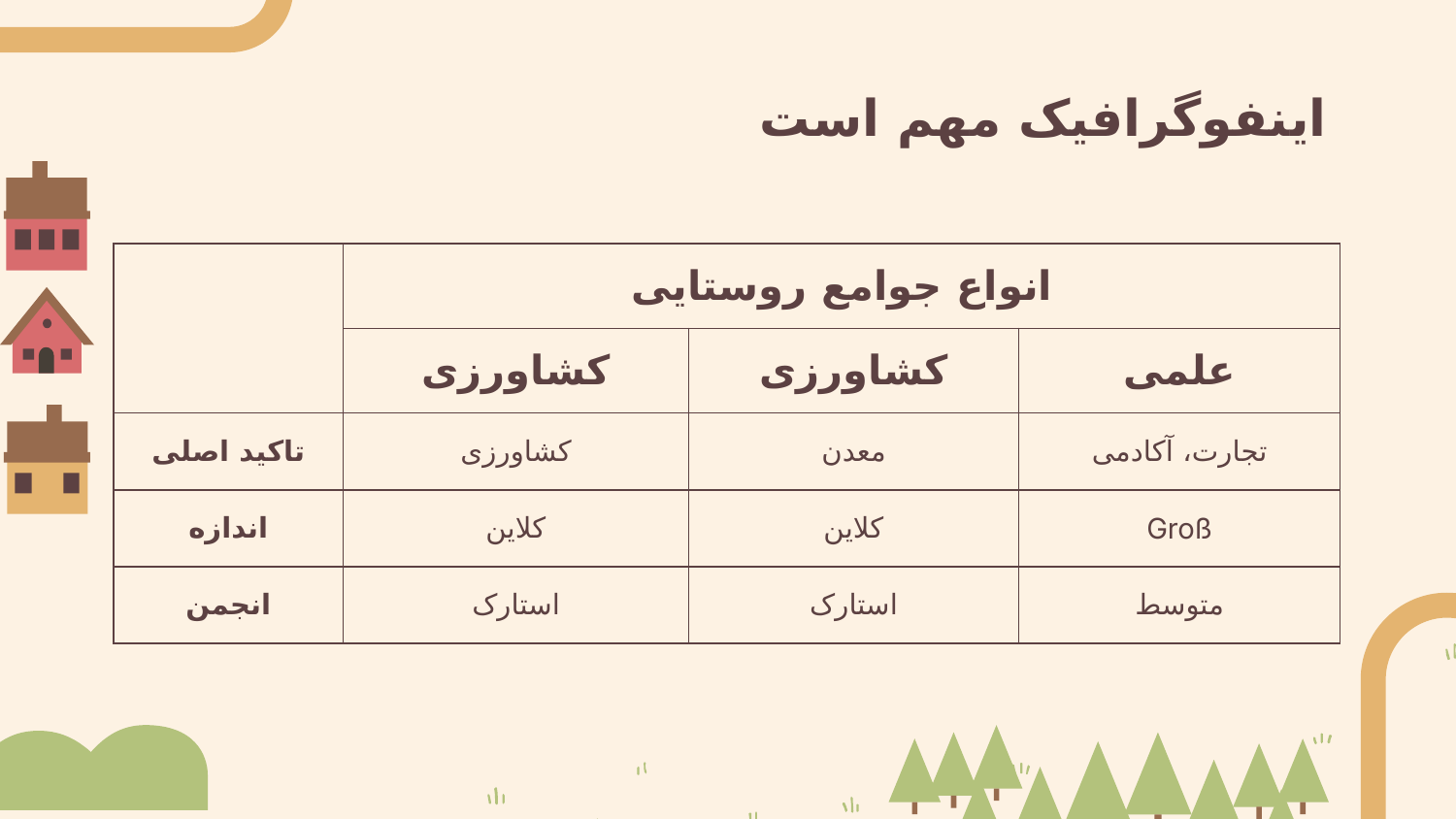

# اینفوگرافیک مهم است
|  | انواع جوامع روستایی |  |  |
| --- | --- | --- | --- |
|  | کشاورزی | کشاورزی | علمی |
| تاکید اصلی | کشاورزی | معدن | تجارت، آکادمی |
| اندازه | کلاین | کلاین | Groß |
| انجمن | استارک | استارک | متوسط |